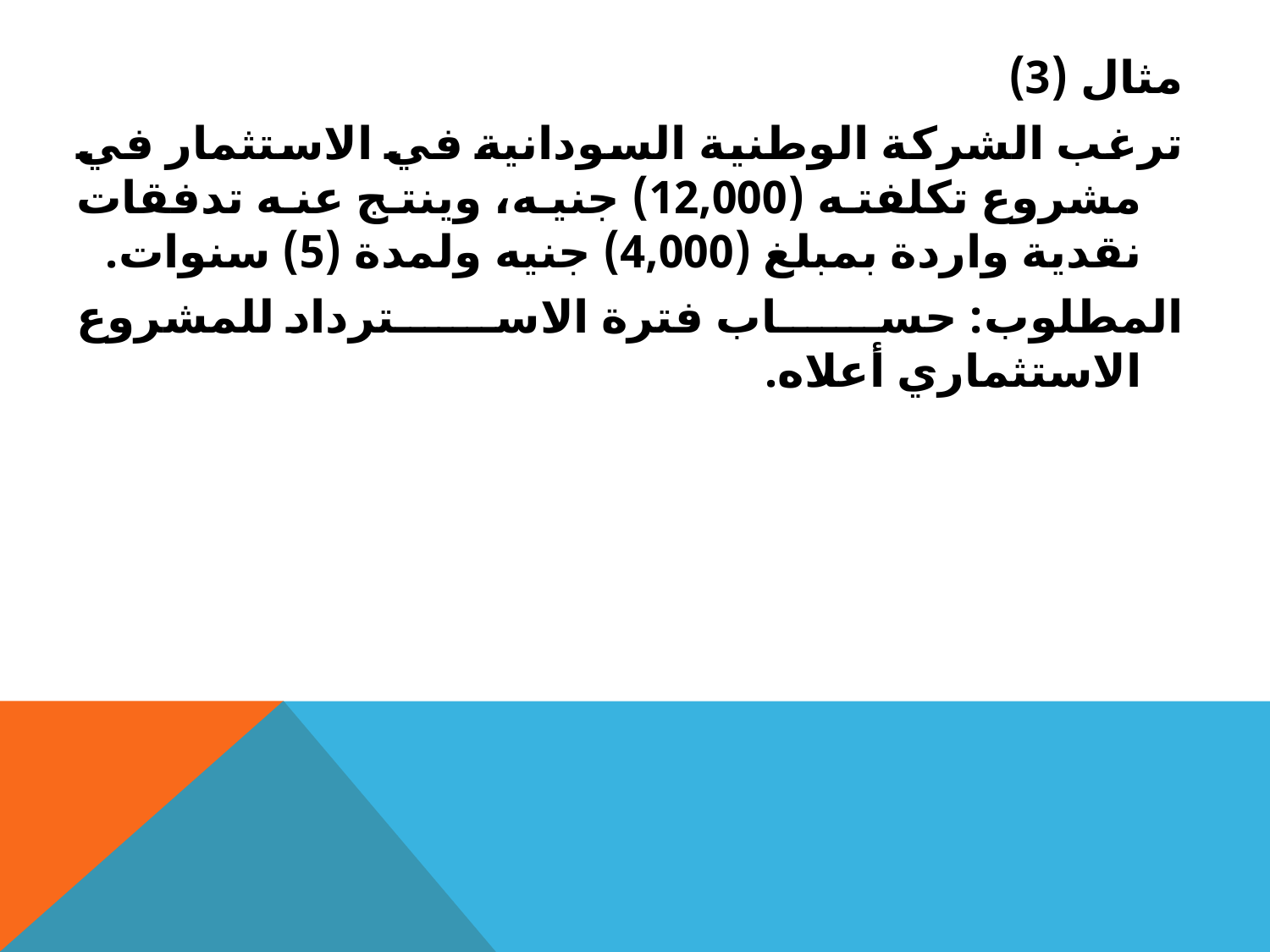

مثال (3)
ترغب الشركة الوطنية السودانية في الاستثمار في مشروع تكلفته (12,000) جنيه، وينتج عنه تدفقات نقدية واردة بمبلغ (4,000) جنيه ولمدة (5) سنوات.
المطلوب: حساب فترة الاسترداد للمشروع الاستثماري أعلاه.